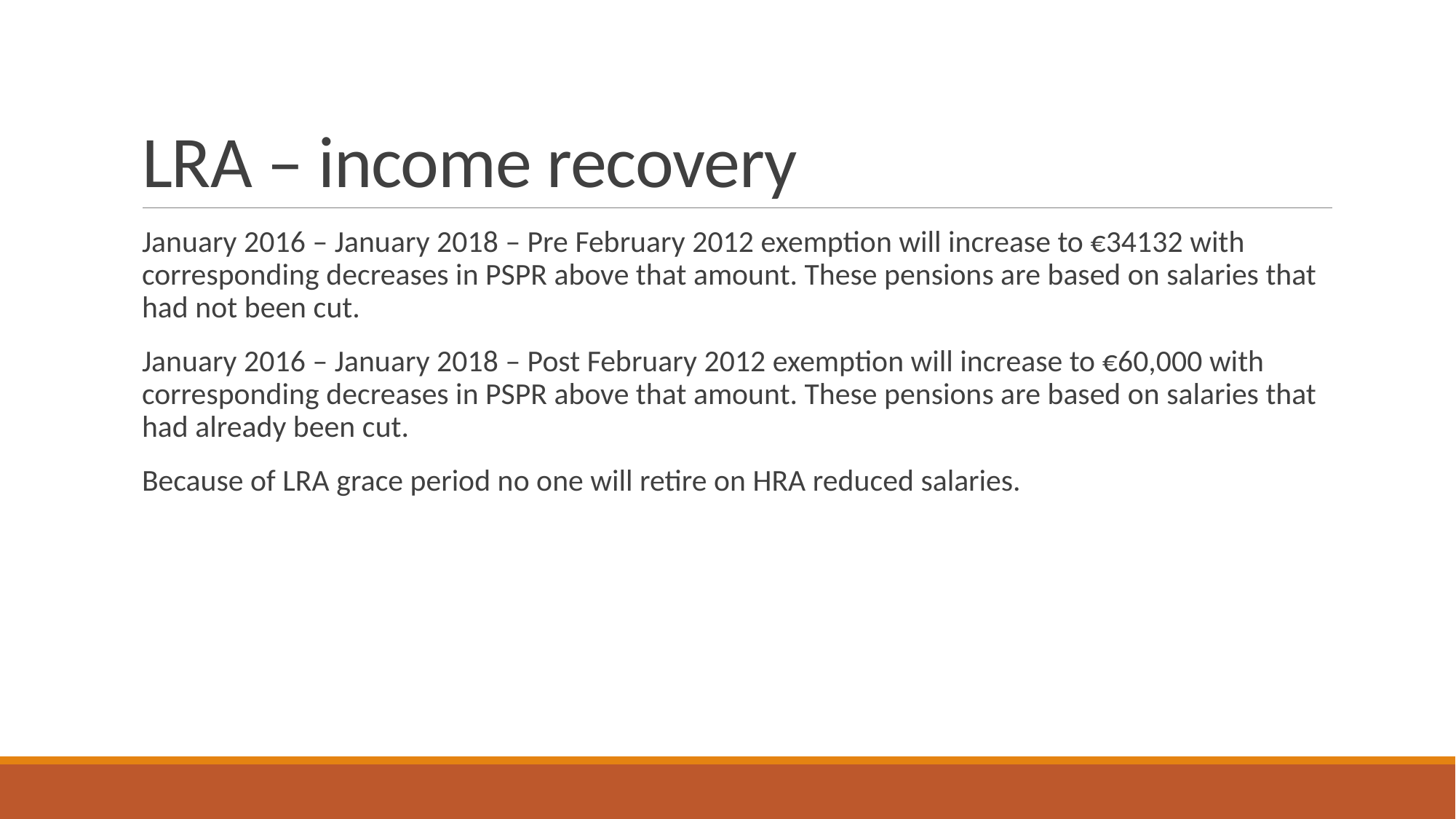

# LRA – income recovery
January 2016 – January 2018 – Pre February 2012 exemption will increase to €34132 with corresponding decreases in PSPR above that amount. These pensions are based on salaries that had not been cut.
January 2016 – January 2018 – Post February 2012 exemption will increase to €60,000 with corresponding decreases in PSPR above that amount. These pensions are based on salaries that had already been cut.
Because of LRA grace period no one will retire on HRA reduced salaries.